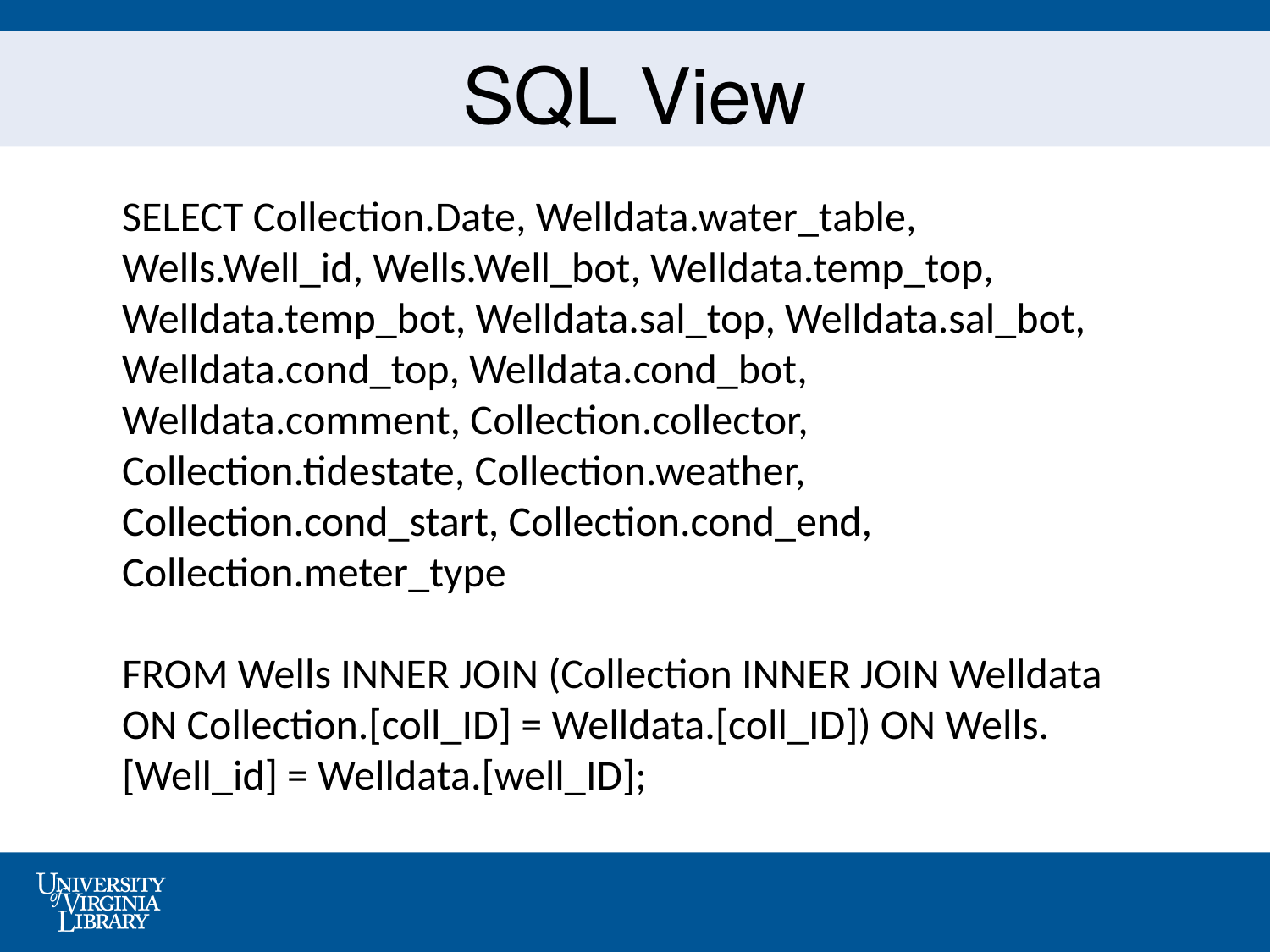

# SQL View
SELECT Collection.Date, Welldata.water_table, Wells.Well_id, Wells.Well_bot, Welldata.temp_top, Welldata.temp_bot, Welldata.sal_top, Welldata.sal_bot, Welldata.cond_top, Welldata.cond_bot, Welldata.comment, Collection.collector, Collection.tidestate, Collection.weather, Collection.cond_start, Collection.cond_end, Collection.meter_type

FROM Wells INNER JOIN (Collection INNER JOIN Welldata ON Collection.[coll_ID] = Welldata.[coll_ID]) ON Wells.[Well_id] = Welldata.[well_ID];